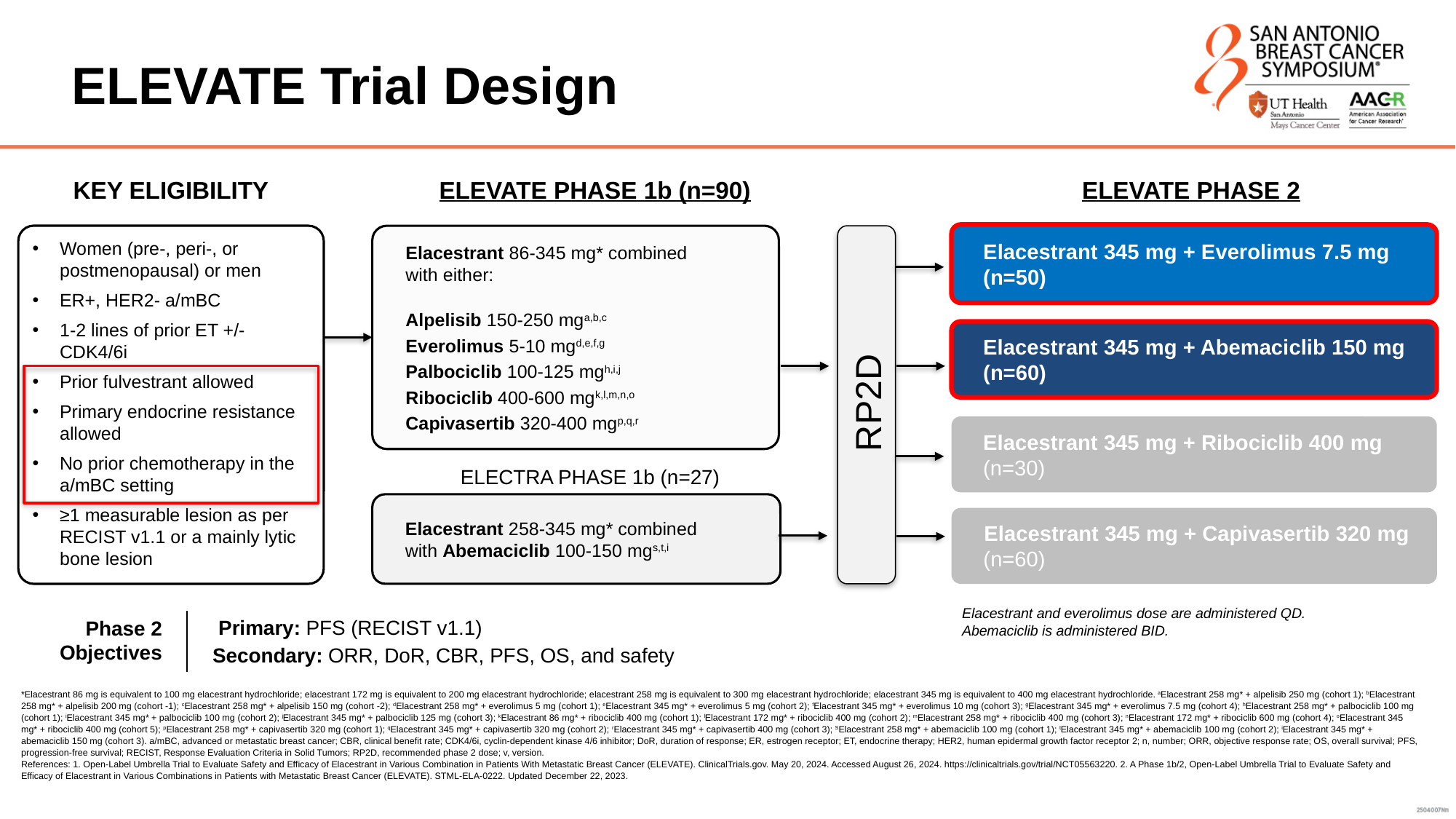

# ELEVATE Trial Design
ELEVATE PHASE 1b (n=90)
ELEVATE PHASE 2
KEY ELIGIBILITY
Elacestrant 345 mg + Everolimus 7.5 mg
(n=50)

Elacestrant 345 mg + Everolimus 7.5 mg
(n=50)
Elacestrant 86-345 mg* combined
with either:

Alpelisib 150-250 mga,b,c
Everolimus 5-10 mgd,e,f,g
Palbociclib 100-125 mgh,i,j
Ribociclib 400-600 mgk,l,m,n,o
Capivasertib 320-400 mgp,q,r
Women (pre-, peri-, or postmenopausal) or men
ER+, HER2- a/mBC
1-2 lines of prior ET +/- CDK4/6i
Prior fulvestrant allowed
Primary endocrine resistance allowed
No prior chemotherapy in the a/mBC setting
≥1 measurable lesion as per RECIST v1.1 or a mainly lytic bone lesion

Elacestrant 345 mg + Abemaciclib 150 mg (n=60)

RP2D
Elacestrant 345 mg + Ribociclib 400 mg
(n=30)
ELECTRA PHASE 1b (n=27)
Elacestrant 258-345 mg* combined
with Abemaciclib 100-150 mgs,t,i
Elacestrant 345 mg + Capivasertib 320 mg
(n=60)
Elacestrant and everolimus dose are administered QD.
Abemaciclib is administered BID.
Primary: PFS (RECIST v1.1)
Phase 2
Objectives
Secondary: ORR, DoR, CBR, PFS, OS, and safety
*Elacestrant 86 mg is equivalent to 100 mg elacestrant hydrochloride; elacestrant 172 mg is equivalent to 200 mg elacestrant hydrochloride; elacestrant 258 mg is equivalent to 300 mg elacestrant hydrochloride; elacestrant 345 mg is equivalent to 400 mg elacestrant hydrochloride. aElacestrant 258 mg* + alpelisib 250 mg (cohort 1); bElacestrant 258 mg* + alpelisib 200 mg (cohort -1); cElacestrant 258 mg* + alpelisib 150 mg (cohort -2); dElacestrant 258 mg* + everolimus 5 mg (cohort 1); eElacestrant 345 mg* + everolimus 5 mg (cohort 2); fElacestrant 345 mg* + everolimus 10 mg (cohort 3); gElacestrant 345 mg* + everolimus 7.5 mg (cohort 4); hElacestrant 258 mg* + palbociclib 100 mg (cohort 1); iElacestrant 345 mg* + palbociclib 100 mg (cohort 2); jElacestrant 345 mg* + palbociclib 125 mg (cohort 3); kElacestrant 86 mg* + ribociclib 400 mg (cohort 1); lElacestrant 172 mg* + ribociclib 400 mg (cohort 2); mElacestrant 258 mg* + ribociclib 400 mg (cohort 3); nElacestrant 172 mg* + ribociclib 600 mg (cohort 4); oElacestrant 345 mg* + ribociclib 400 mg (cohort 5); pElacestrant 258 mg* + capivasertib 320 mg (cohort 1); qElacestrant 345 mg* + capivasertib 320 mg (cohort 2); rElacestrant 345 mg* + capivasertib 400 mg (cohort 3); SElacestrant 258 mg* + abemaciclib 100 mg (cohort 1); tElacestrant 345 mg* + abemaciclib 100 mg (cohort 2); iElacestrant 345 mg* + abemaciclib 150 mg (cohort 3). a/mBC, advanced or metastatic breast cancer; CBR, clinical benefit rate; CDK4/6i, cyclin-dependent kinase 4/6 inhibitor; DoR, duration of response; ER, estrogen receptor; ET, endocrine therapy; HER2, human epidermal growth factor receptor 2; n, number; ORR, objective response rate; OS, overall survival; PFS, progression-free survival; RECIST, Response Evaluation Criteria in Solid Tumors; RP2D, recommended phase 2 dose; v, version.
References: 1. Open-Label Umbrella Trial to Evaluate Safety and Efficacy of Elacestrant in Various Combination in Patients With Metastatic Breast Cancer (ELEVATE). ClinicalTrials.gov. May 20, 2024. Accessed August 26, 2024. https://clinicaltrials.gov/trial/NCT05563220. 2. A Phase 1b/2, Open-Label Umbrella Trial to Evaluate Safety and Efficacy of Elacestrant in Various Combinations in Patients with Metastatic Breast Cancer (ELEVATE). STML-ELA-0222. Updated December 22, 2023.